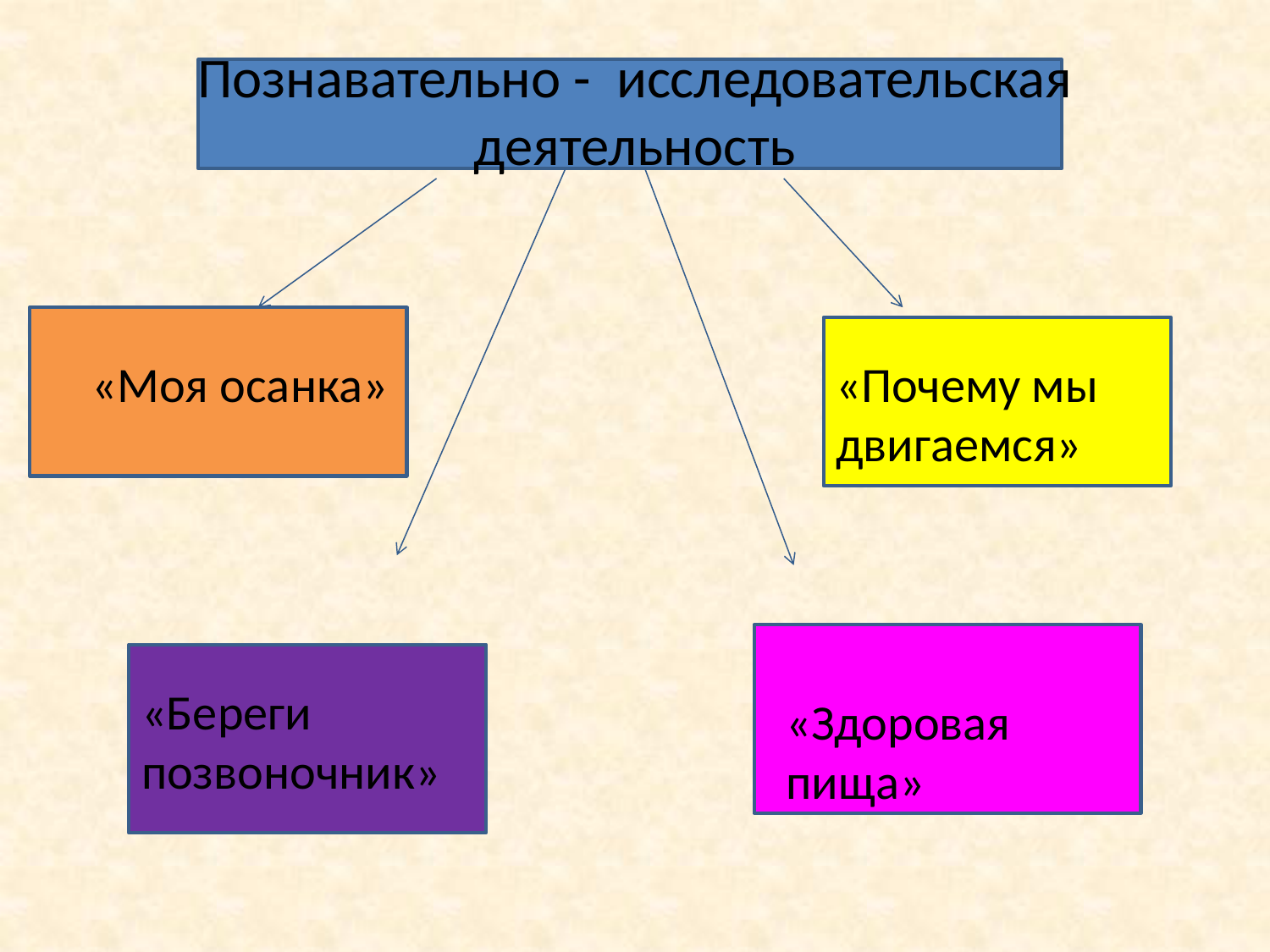

# Познавательно -  исследовательская деятельность

«Моя осанка»
«Почему мы двигаемся»

«Береги позвоночник»
«Здоровая пища»